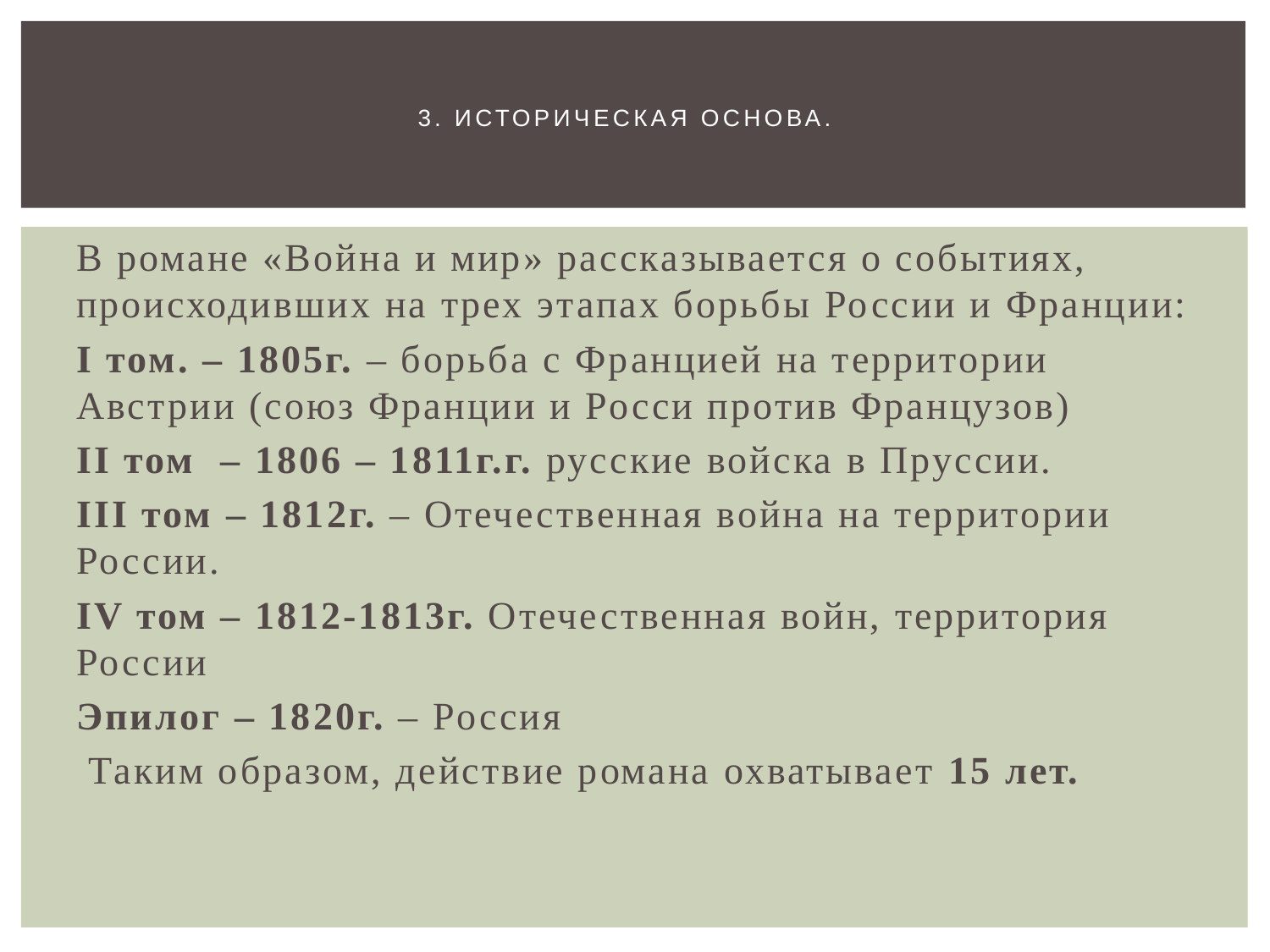

# 3. Историческая основа.
В романе «Война и мир» рассказывается о событиях, происходивших на трех этапах борьбы России и Франции:
I том. – 1805г. – борьба с Францией на территории  Австрии (союз Франции и Росси против Французов)
II том  – 1806 – 1811г.г. русские войска в Пруссии.
III том – 1812г. – Отечественная война на территории России.
IV том – 1812-1813г. Отечественная войн, территория России
Эпилог – 1820г. – Россия
 Таким образом, действие романа охватывает 15 лет.